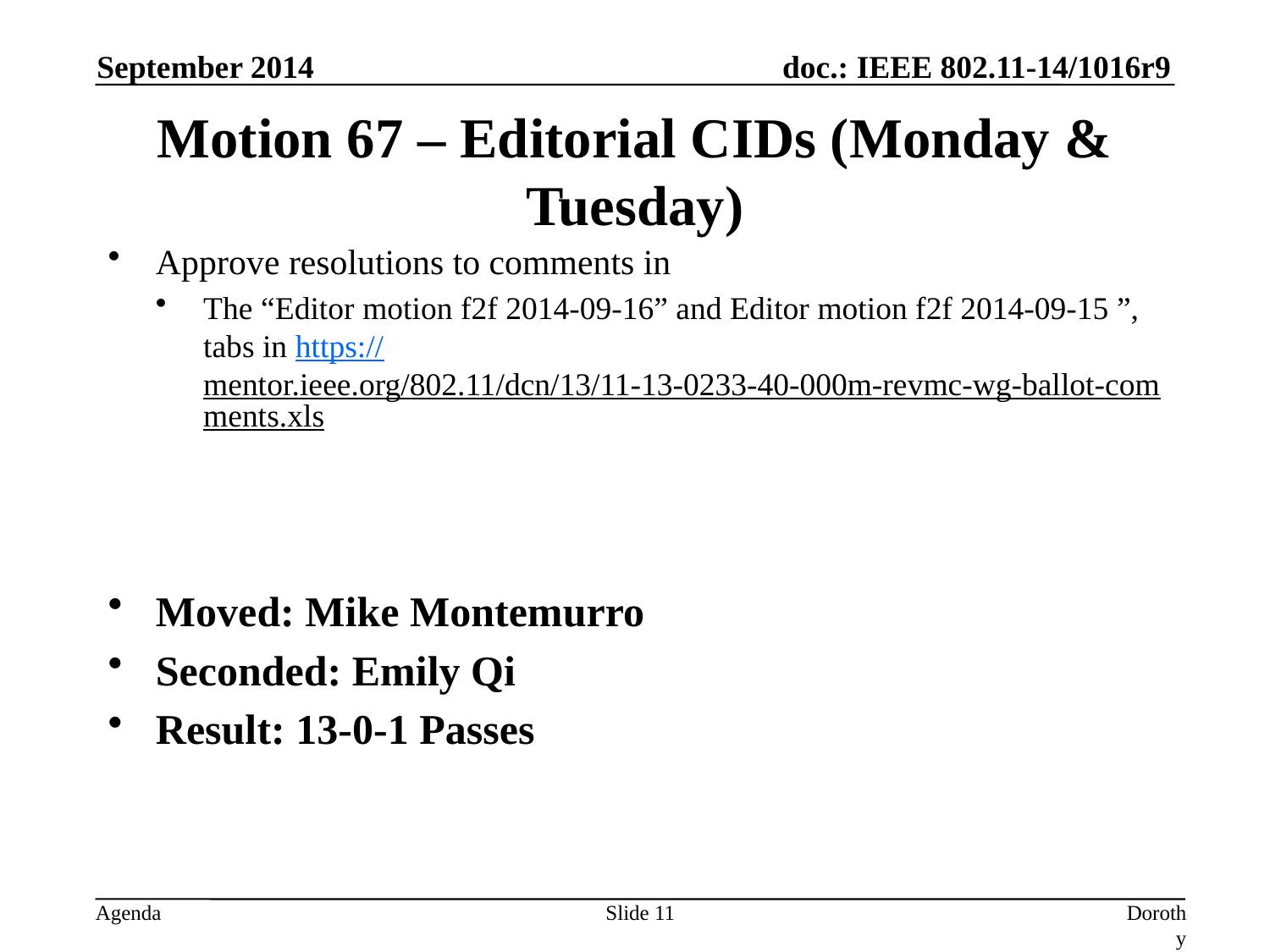

September 2014
# Motion 67 – Editorial CIDs (Monday & Tuesday)
Approve resolutions to comments in
The “Editor motion f2f 2014-09-16” and Editor motion f2f 2014-09-15 ”, tabs in https://mentor.ieee.org/802.11/dcn/13/11-13-0233-40-000m-revmc-wg-ballot-comments.xls

Moved: Mike Montemurro
Seconded: Emily Qi
Result: 13-0-1 Passes
Slide 11
Dorothy Stanley, Aruba Networks